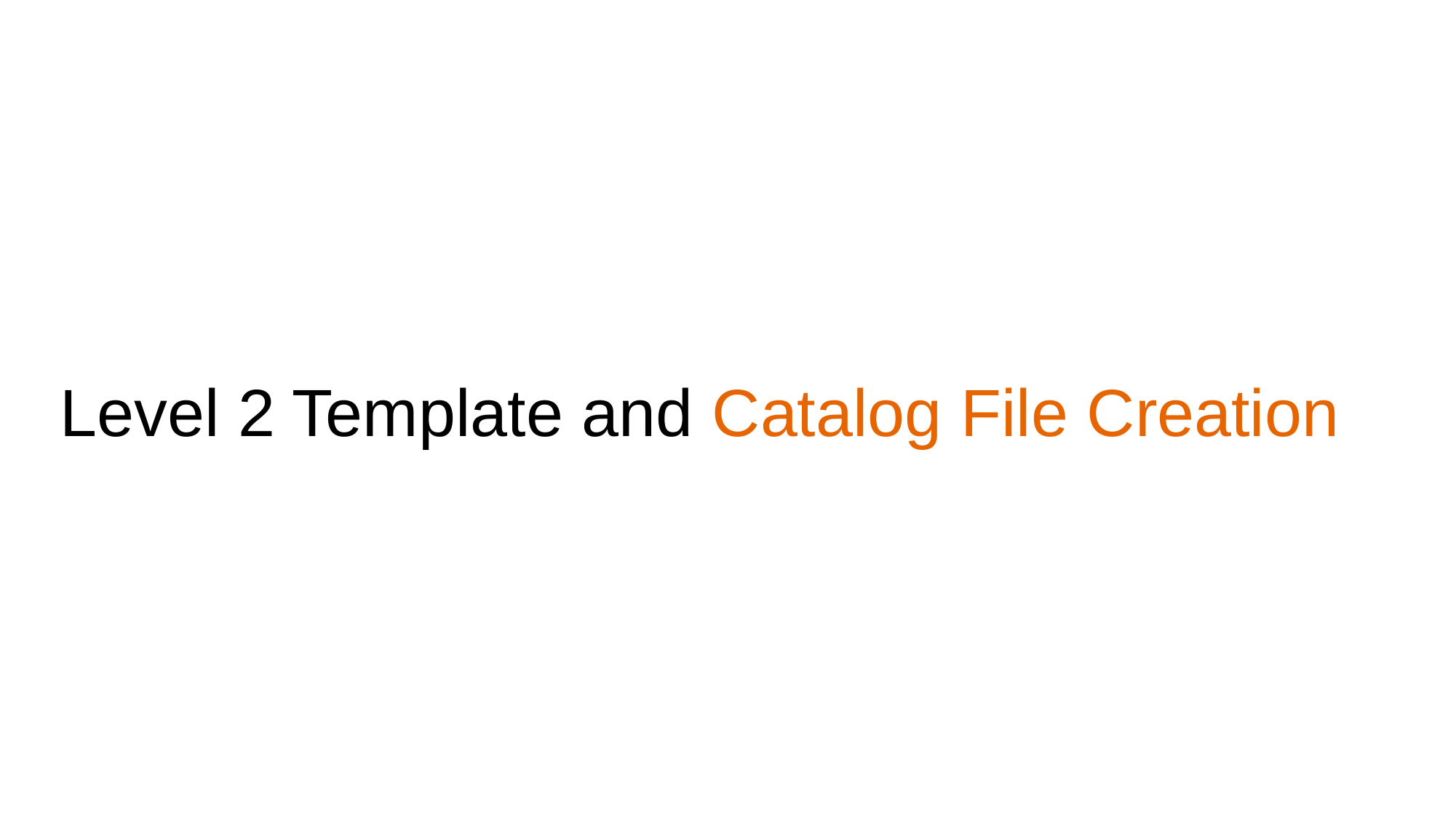

# Level 2 Template and Catalog File Creation